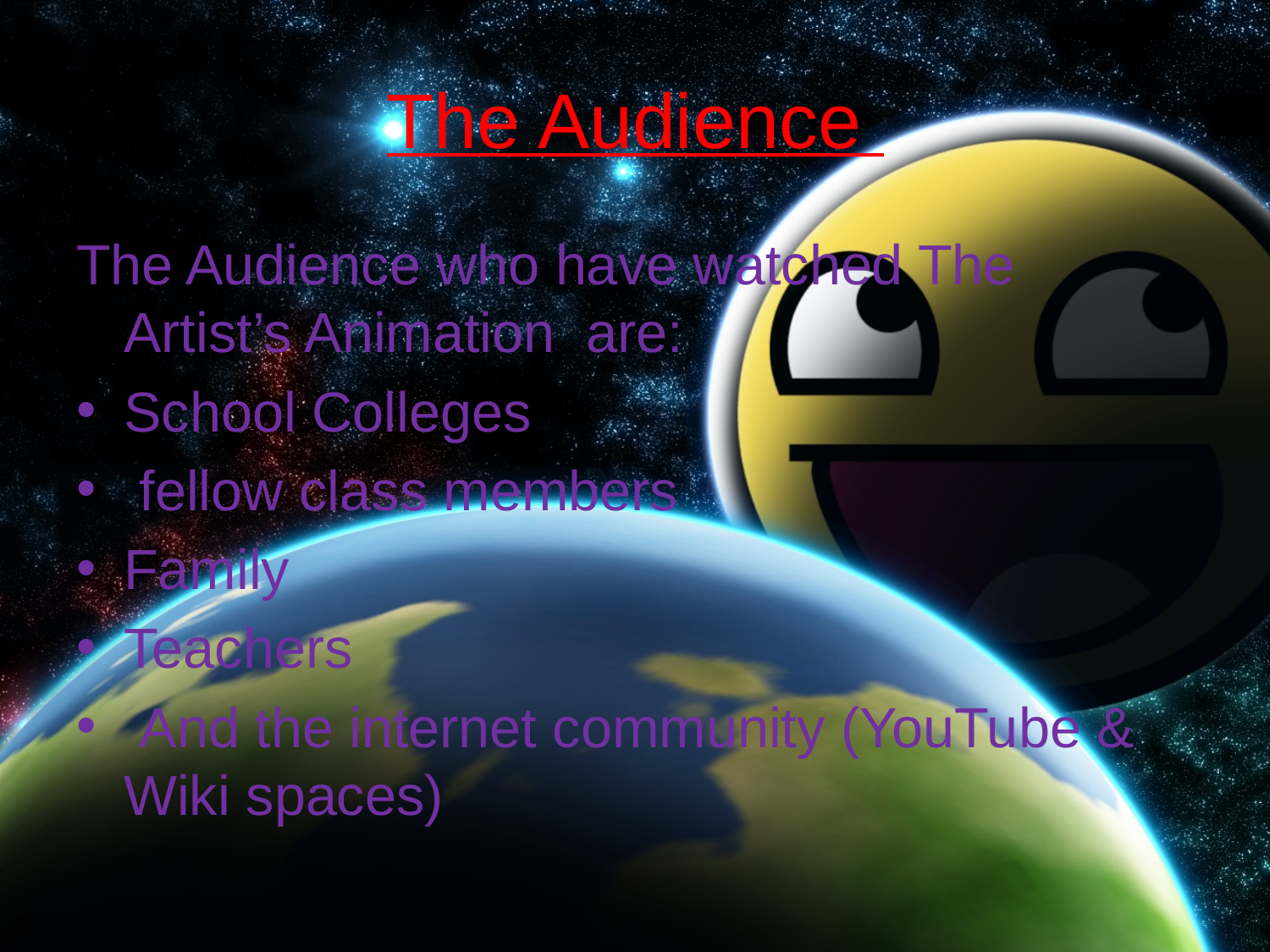

# The Audience
The Audience who have watched The Artist’s Animation  are:
School Colleges
 fellow class members
Family
Teachers
 And the internet community (YouTube & Wiki spaces)